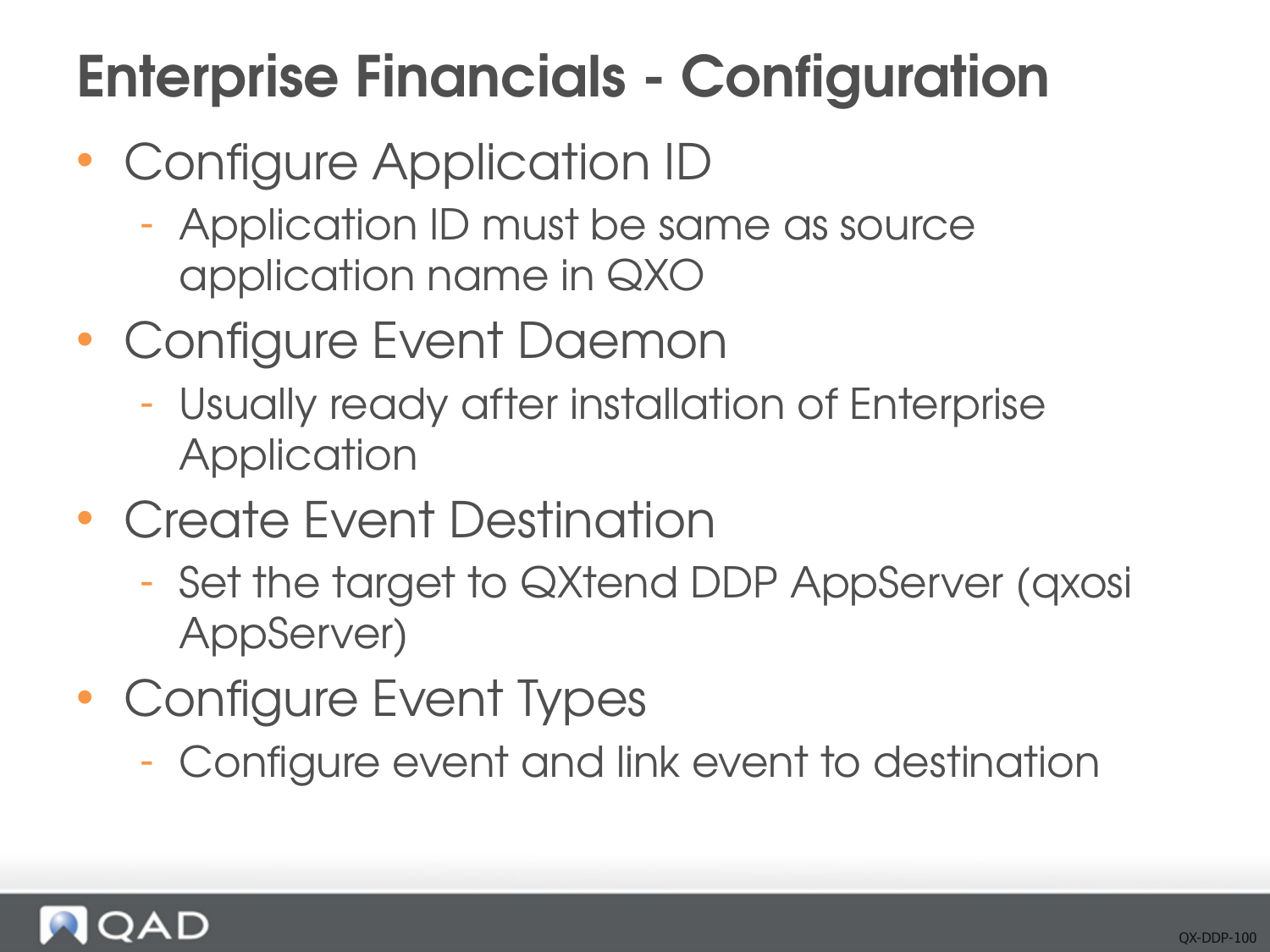

# Enterprise Financials - Configuration
Configure Application ID
Application ID must be same as source application name in QXO
Configure Event Daemon
Usually ready after installation of Enterprise Application
Create Event Destination
Set the target to QXtend DDP AppServer (qxosi AppServer)
Configure Event Types
Configure event and link event to destination
QX-DDP-100